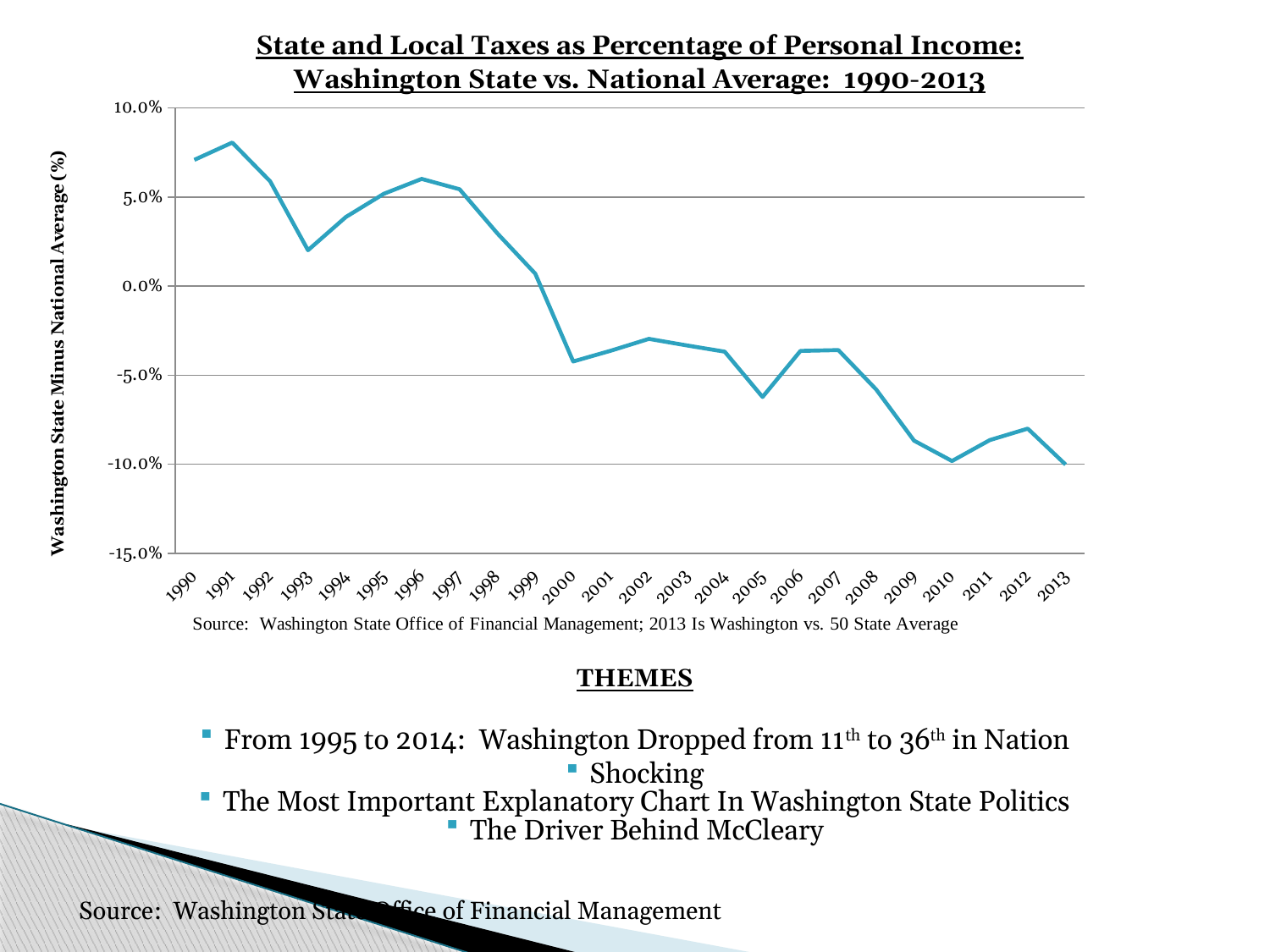

#

### Chart: State and Local Taxes as Percentage of Personal Income:
Washington State vs. National Average:  1990-2013

| Category |  |
|---|---|
| 1990 | 0.07088122605363985 |
| 1991 | 0.0805893316765776 |
| 1992 | 0.058849020627491824 |
| 1993 | 0.020152222798823716 |
| 1994 | 0.03881415474252422 |
| 1995 | 0.051821446895844045 |
| 1996 | 0.060182317019205345 |
| 1997 | 0.05438391815489534 |
| 1998 | 0.029543419874664252 |
| 1999 | 0.006969587255611839 |
| 2000 | -0.04230495190594941 |
| 2001 | -0.036206418200314366 |
| 2002 | -0.029621080977110966 |
| 2003 | -0.03331622416126166 |
| 2004 | -0.036798694824617076 |
| 2005 | -0.06224544005666727 |
| 2006 | -0.03639648941662368 |
| 2007 | -0.035915990116484234 |
| 2008 | -0.058040896508616845 |
| 2009 | -0.08677766895200784 |
| 2010 | -0.09817908766660416 |
| 2011 | -0.08641861323977472 |
| 2012 | -0.08000760167236794 |
| 2013 | -0.10021280711936545 |
THEMES

From 1995 to 2014:  Washington Dropped from 11th to 36th in Nation
Shocking
The Most Important Explanatory Chart In Washington State Politics
The Driver Behind McCleary
Source:  Washington State Office of Financial Management